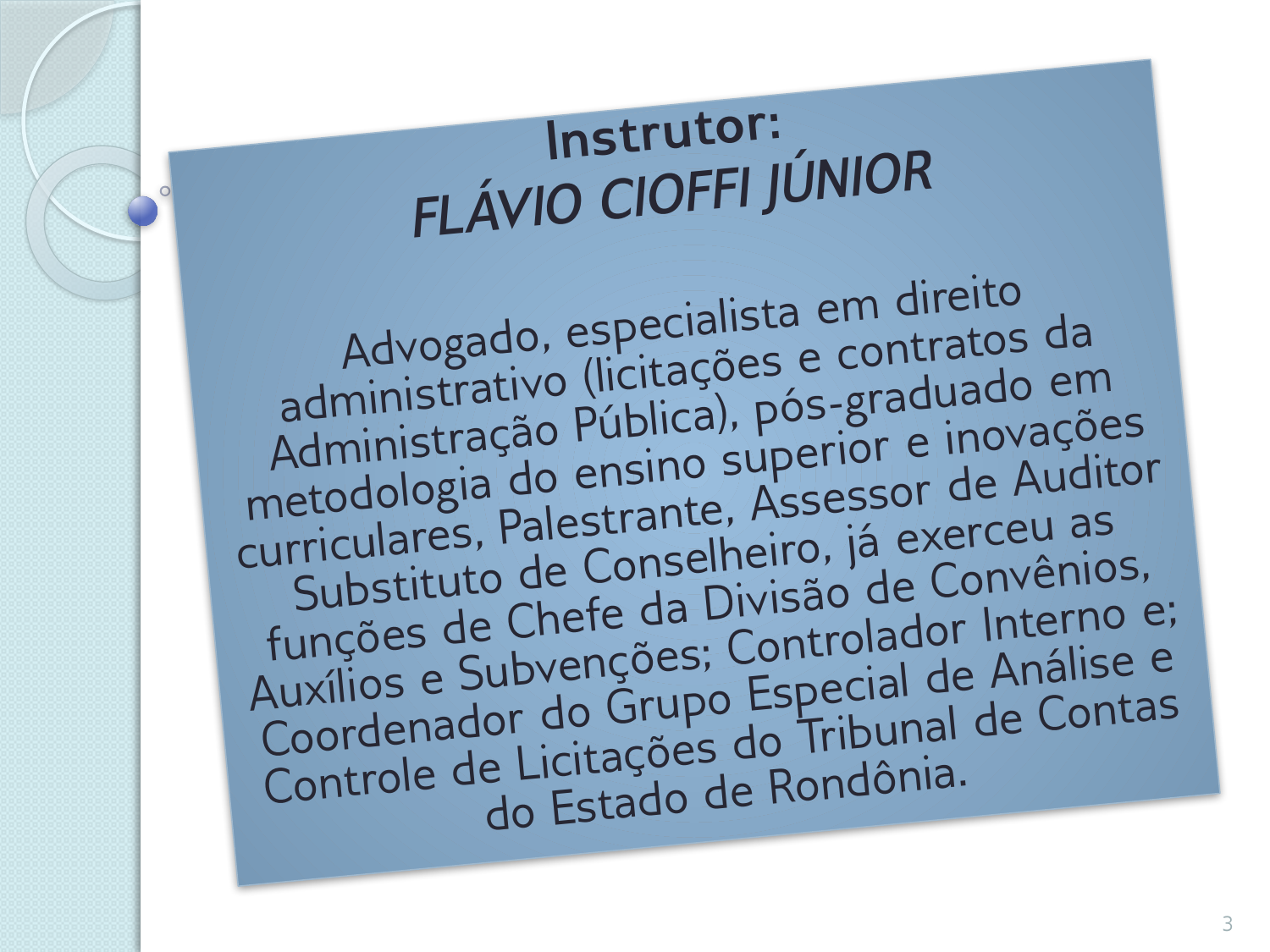

Instrutor:
FLÁVIO CIOFFI JÚNIOR

Advogado, especialista em direito administrativo (licitações e contratos da Administração Pública), pós-graduado em metodologia do ensino superior e inovações curriculares, Palestrante, Assessor de Auditor Substituto de Conselheiro, já exerceu as funções de Chefe da Divisão de Convênios, Auxílios e Subvenções; Controlador Interno e; Coordenador do Grupo Especial de Análise e Controle de Licitações do Tribunal de Contas do Estado de Rondônia.
3